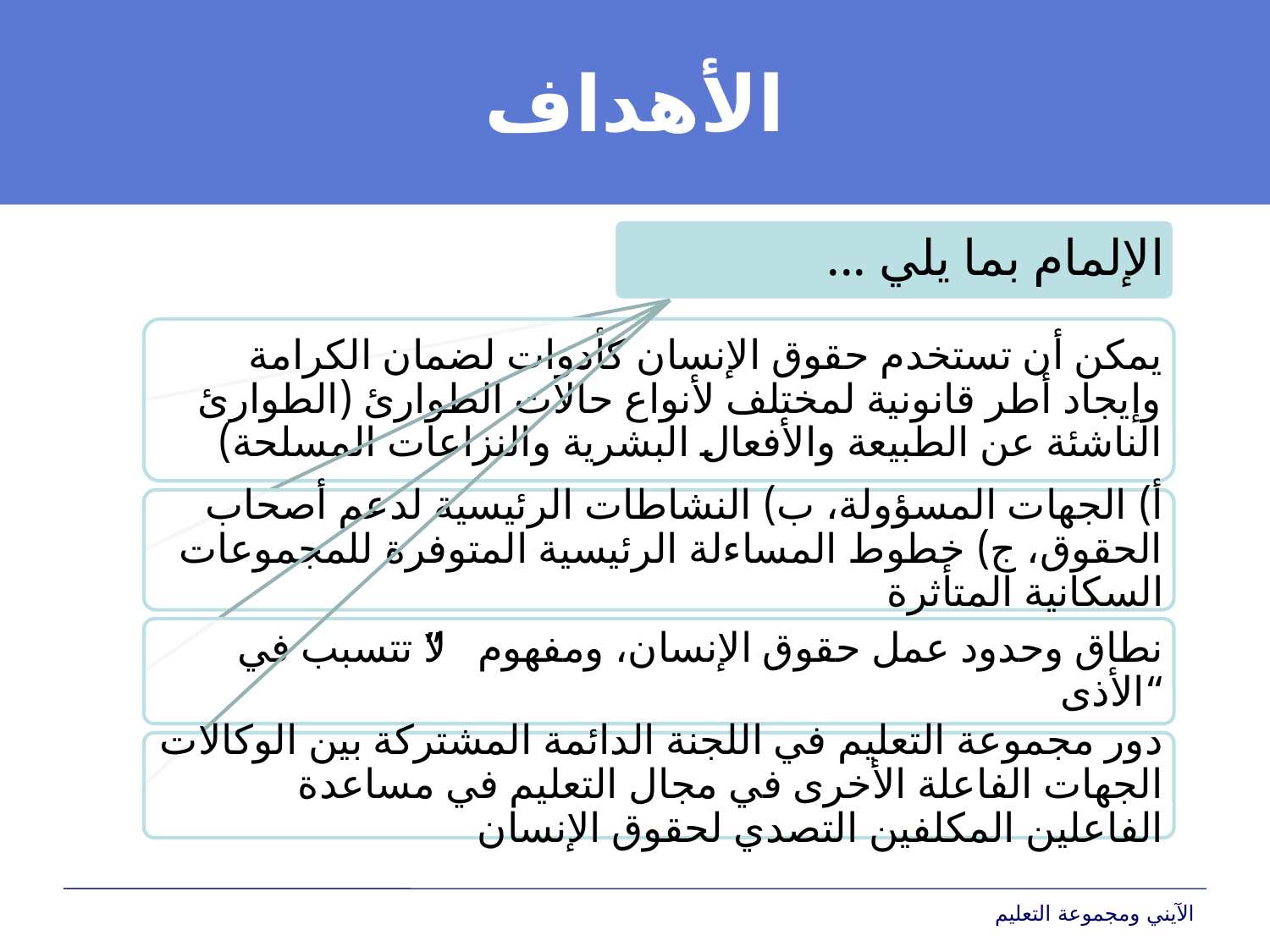

# الأهداف
الإلمام بما يلي ...
يمكن أن تستخدم حقوق الإنسان كأدوات لضمان الكرامة وإيجاد أطر قانونية لمختلف لأنواع حالات الطوارئ (الطوارئ الناشئة عن الطبيعة والأفعال البشرية والنزاعات المسلحة)
أ) الجهات المسؤولة، ب) النشاطات الرئيسية لدعم أصحاب الحقوق، ج) خطوط المساءلة الرئيسية المتوفرة للمجموعات السكانية المتأثرة
نطاق وحدود عمل حقوق الإنسان، ومفهوم ”لا تتسبب في الأذى“
دور مجموعة التعليم في اللجنة الدائمة المشتركة بين الوكالات الجهات الفاعلة الأخرى في مجال التعليم في مساعدة الفاعلين المكلفين التصدي لحقوق الإنسان

الآيني ومجموعة التعليم